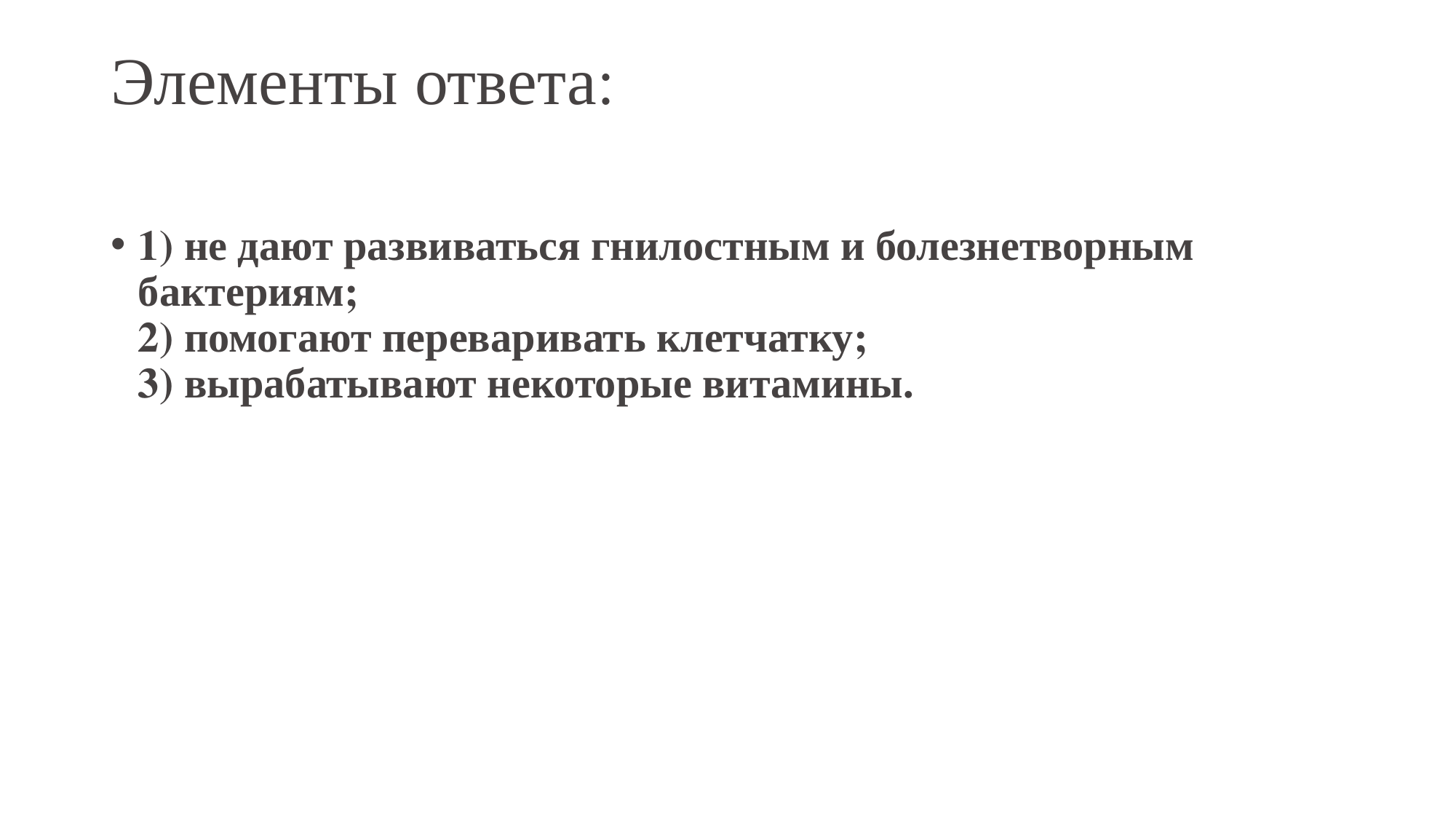

# Элементы ответа:
1) не дают развиваться гнилостным и болезнетворным бактериям;
2) помогают переваривать клетчатку;
3) вырабатывают некоторые витамины.